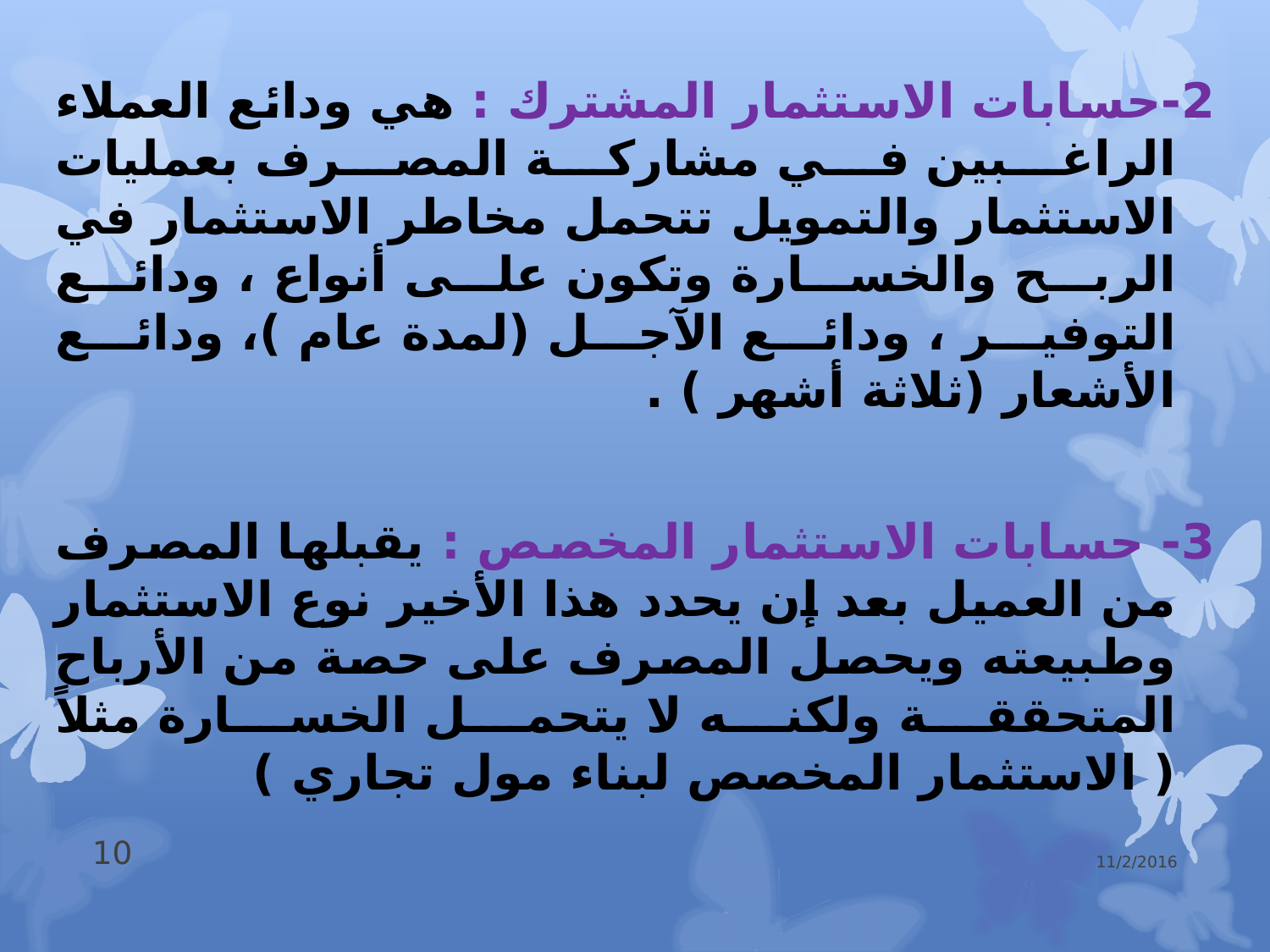

2-حسابات الاستثمار المشترك : هي ودائع العملاء الراغبين في مشاركة المصرف بعمليات الاستثمار والتمويل تتحمل مخاطر الاستثمار في الربح والخسارة وتكون على أنواع ، ودائع التوفير ، ودائع الآجل (لمدة عام )، ودائع الأشعار (ثلاثة أشهر ) .

3- حسابات الاستثمار المخصص : يقبلها المصرف من العميل بعد إن يحدد هذا الأخير نوع الاستثمار وطبيعته ويحصل المصرف على حصة من الأرباح المتحققة ولكنه لا يتحمل الخسارة مثلاً ( الاستثمار المخصص لبناء مول تجاري )

10
11/2/2016